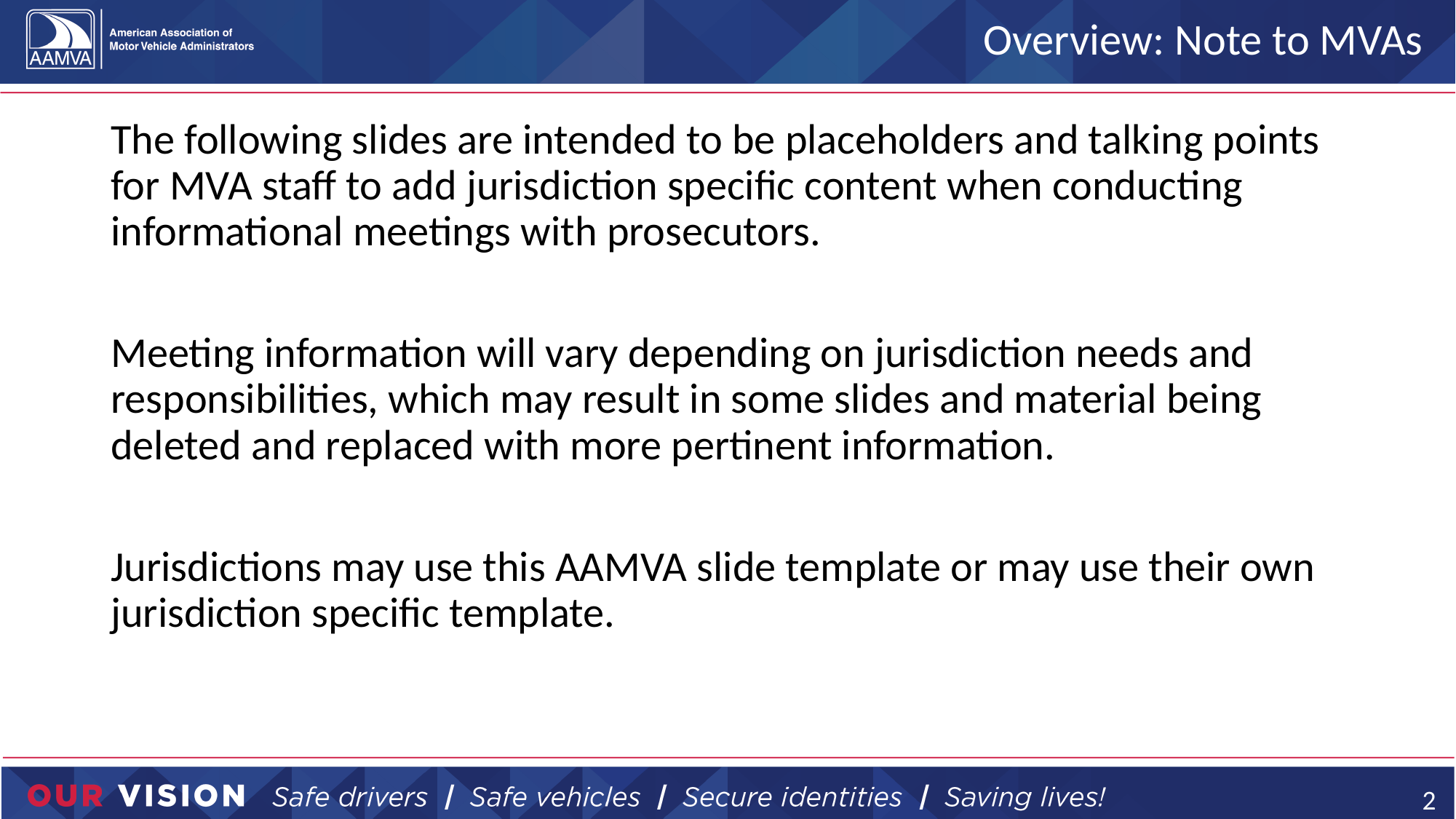

# Overview: Note to MVAs
The following slides are intended to be placeholders and talking points for MVA staff to add jurisdiction specific content when conducting informational meetings with prosecutors.

Meeting information will vary depending on jurisdiction needs and responsibilities, which may result in some slides and material being deleted and replaced with more pertinent information.

Jurisdictions may use this AAMVA slide template or may use their own jurisdiction specific template.

2